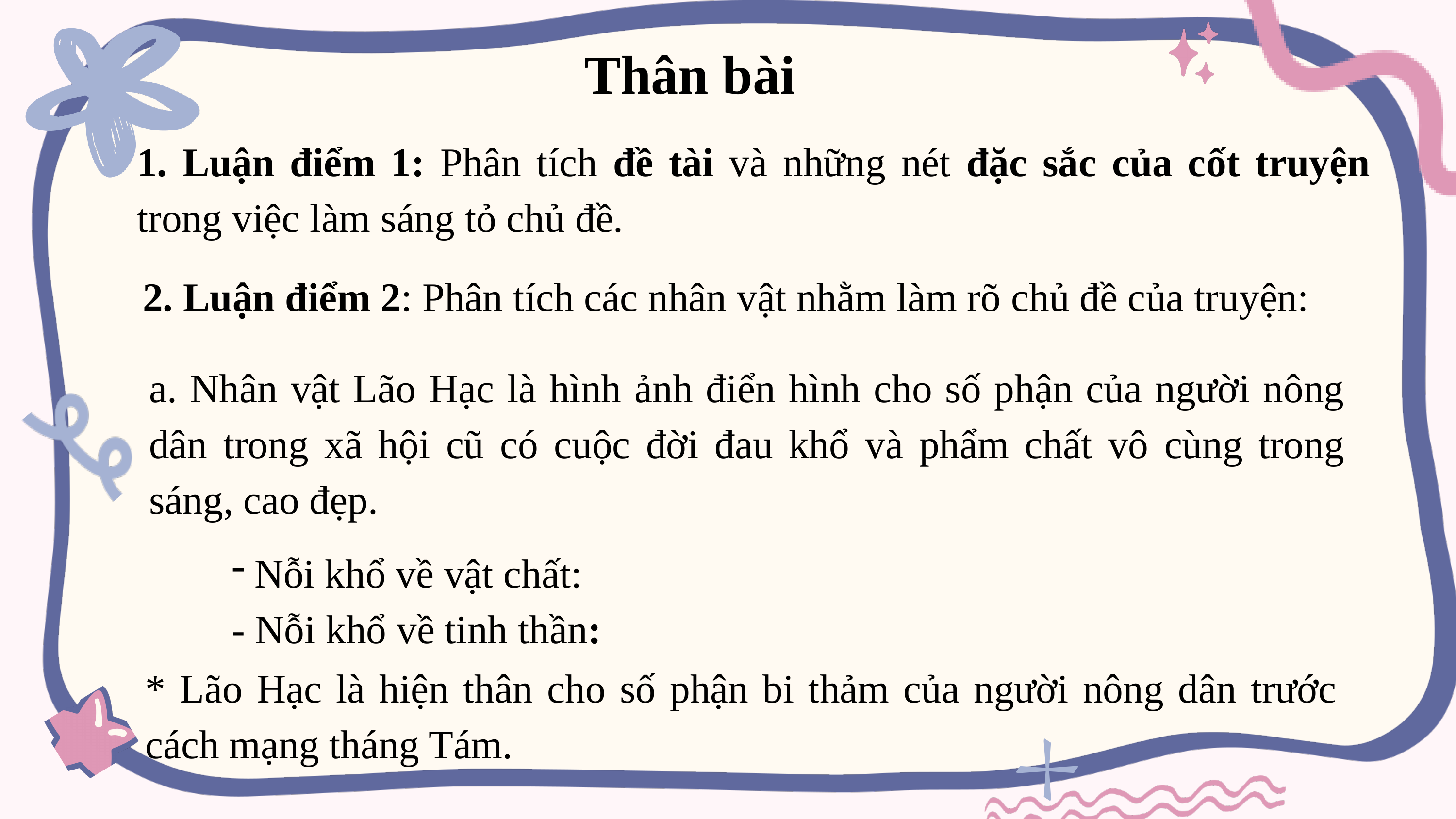

Thân bài
1. Luận điểm 1: Phân tích đề tài và những nét đặc sắc của cốt truyện trong việc làm sáng tỏ chủ đề.
2. Luận điểm 2: Phân tích các nhân vật nhằm làm rõ chủ đề của truyện:
a. Nhân vật Lão Hạc là hình ảnh điển hình cho số phận của người nông dân trong xã hội cũ có cuộc đời đau khổ và phẩm chất vô cùng trong sáng, cao đẹp.

Nỗi khổ về vật chất:
- Nỗi khổ về tinh thần:
* Lão Hạc là hiện thân cho số phận bi thảm của người nông dân trước cách mạng tháng Tám.